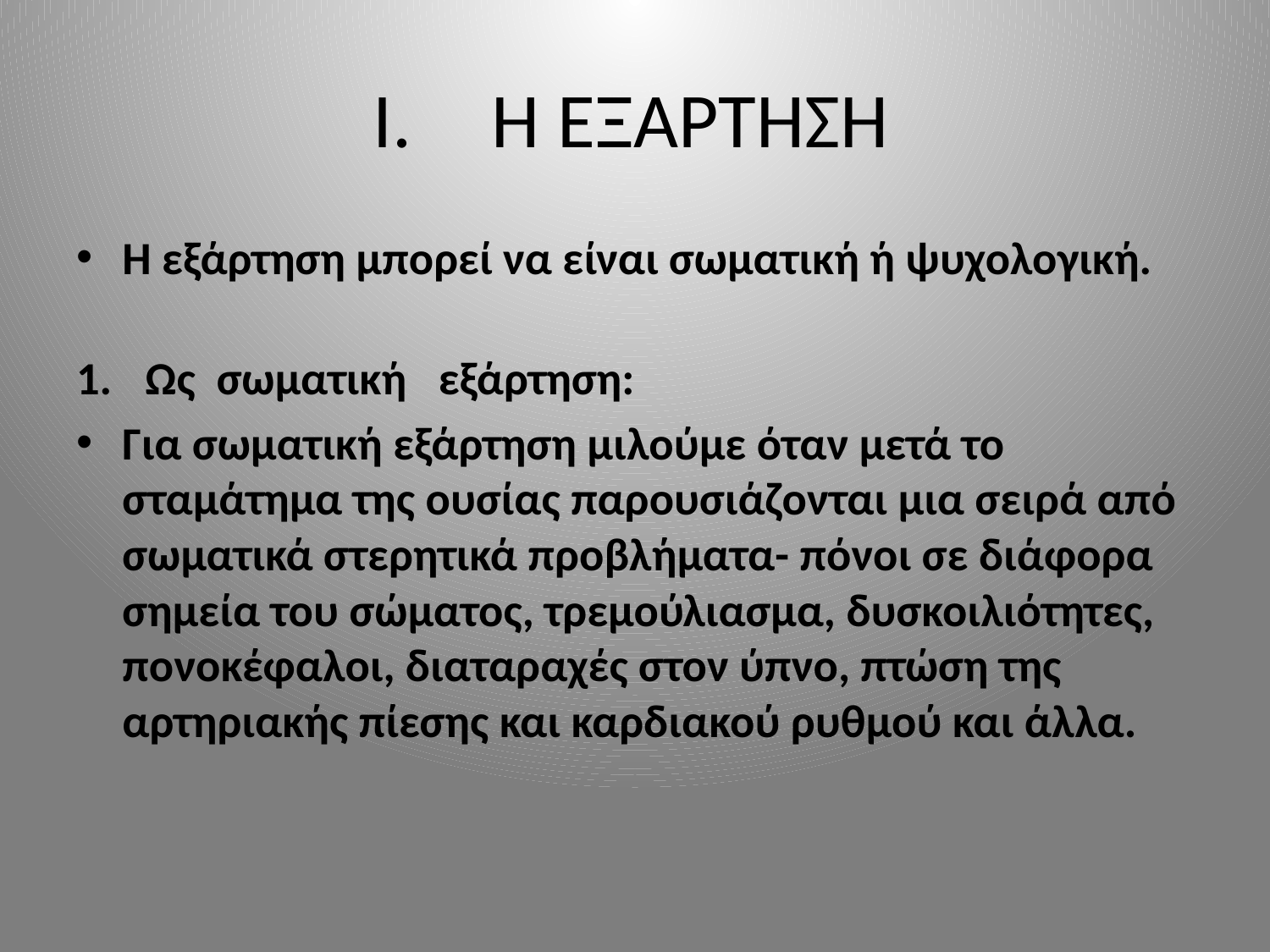

# Η ΕΞΑΡΤΗΣΗ
Η εξάρτηση μπορεί να είναι σωματική ή ψυχολογική.
Ως  σωματική   εξάρτηση:
Για σωματική εξάρτηση μιλούμε όταν μετά το σταμάτημα της ουσίας παρουσιάζονται μια σειρά από σωματικά στερητικά προβλήματα- πόνοι σε διάφορα σημεία του σώματος, τρεμούλιασμα, δυσκοιλιότητες, πονοκέφαλοι, διαταραχές στον ύπνο, πτώση της αρτηριακής πίεσης και καρδιακού ρυθμού και άλλα.